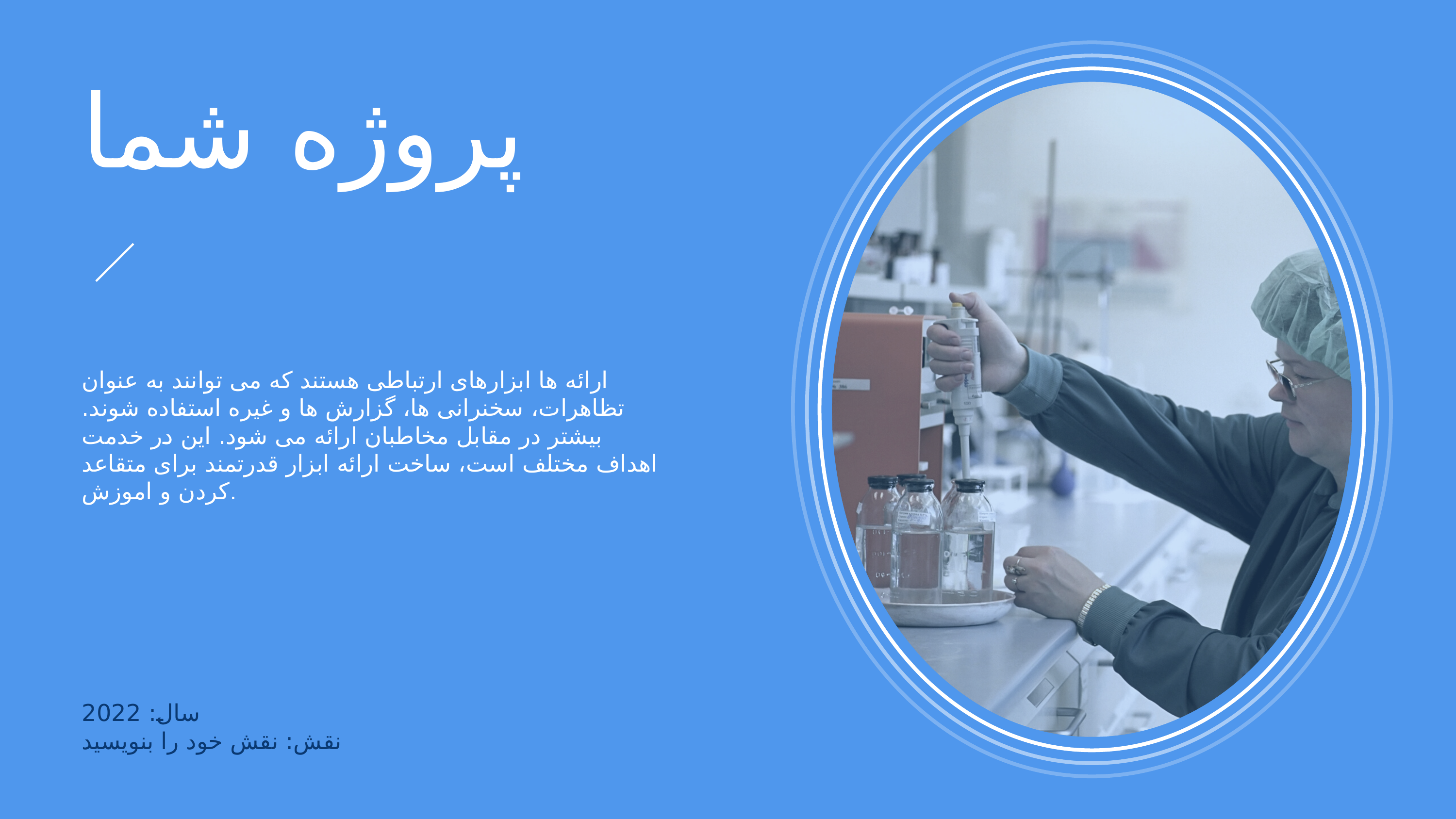

پروژه شما

ارائه ها ابزارهای ارتباطی هستند که می توانند به عنوان تظاهرات، سخنرانی ها، گزارش ها و غیره استفاده شوند. بیشتر در مقابل مخاطبان ارائه می شود. این در خدمت اهداف مختلف است، ساخت ارائه ابزار قدرتمند برای متقاعد کردن و اموزش.

سال: 2022
نقش: نقش خود را بنویسید